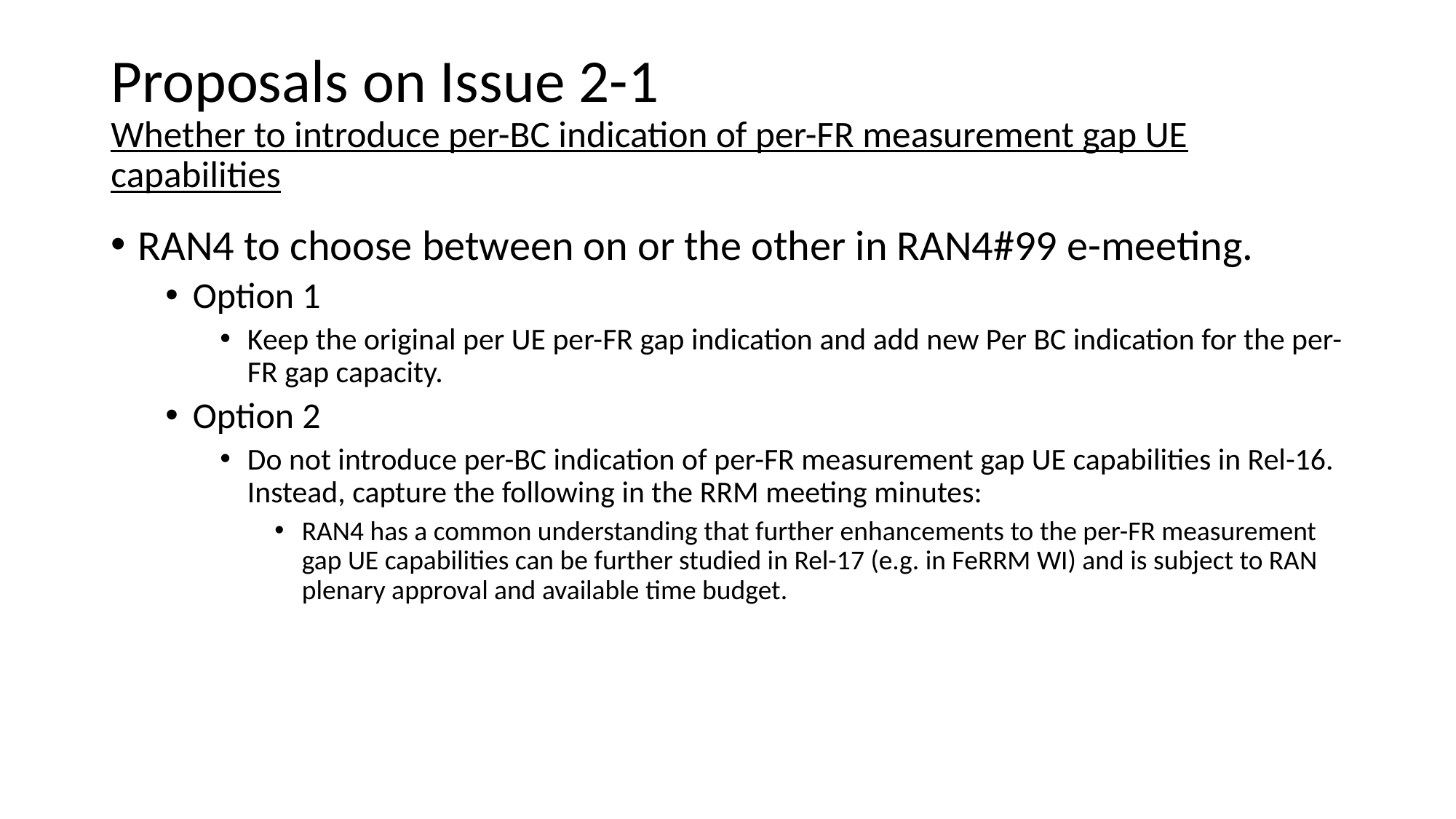

# Proposals on Issue 2-1 Whether to introduce per-BC indication of per-FR measurement gap UE capabilities
RAN4 to choose between on or the other in RAN4#99 e-meeting.
Option 1
Keep the original per UE per-FR gap indication and add new Per BC indication for the per-FR gap capacity.
Option 2
Do not introduce per-BC indication of per-FR measurement gap UE capabilities in Rel-16. Instead, capture the following in the RRM meeting minutes:
RAN4 has a common understanding that further enhancements to the per-FR measurement gap UE capabilities can be further studied in Rel-17 (e.g. in FeRRM WI) and is subject to RAN plenary approval and available time budget.